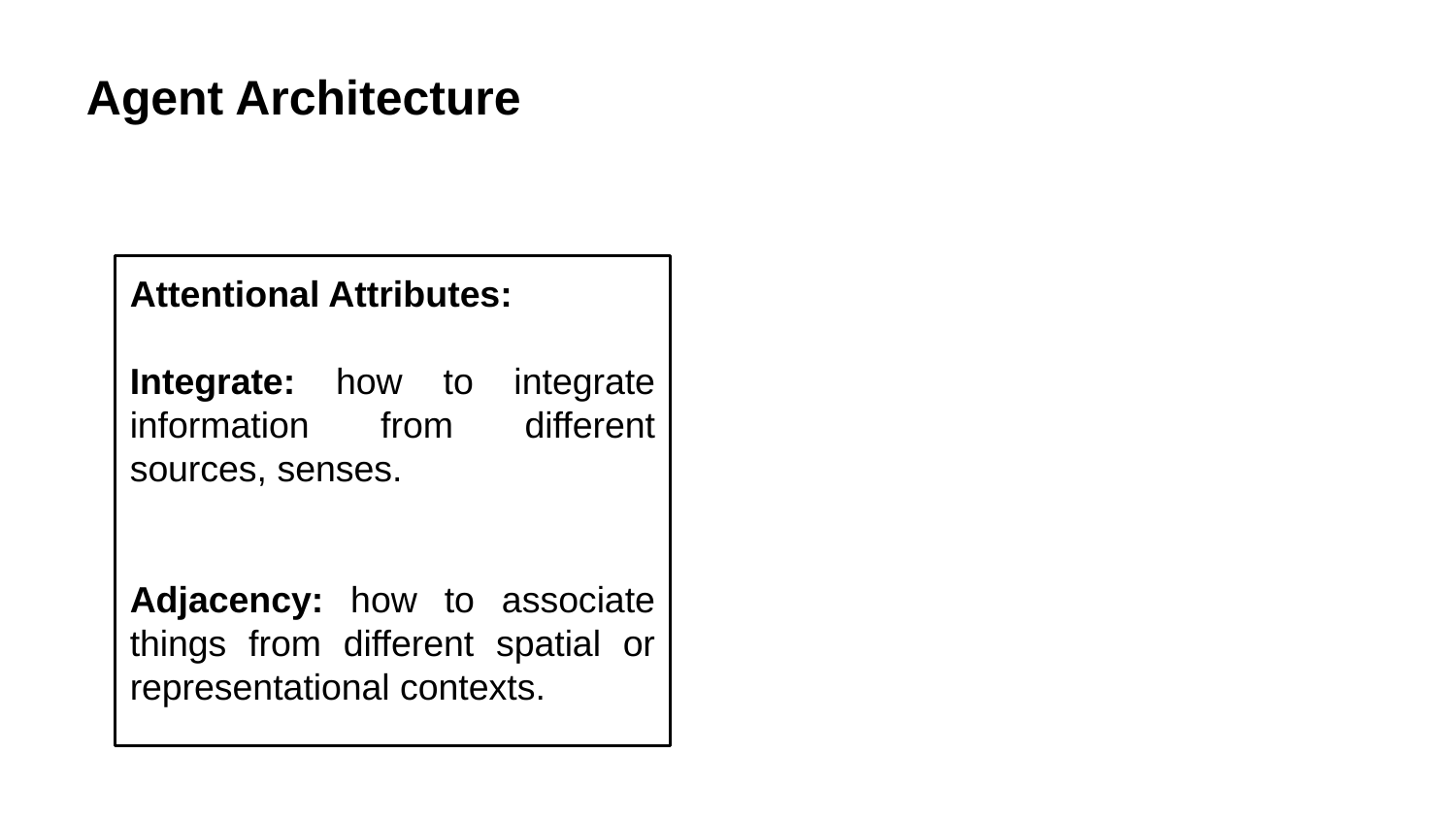

Agent Architecture
Attentional Attributes:

Integrate: how to integrate information from different sources, senses.

Adjacency: how to associate things from different spatial or representational contexts.